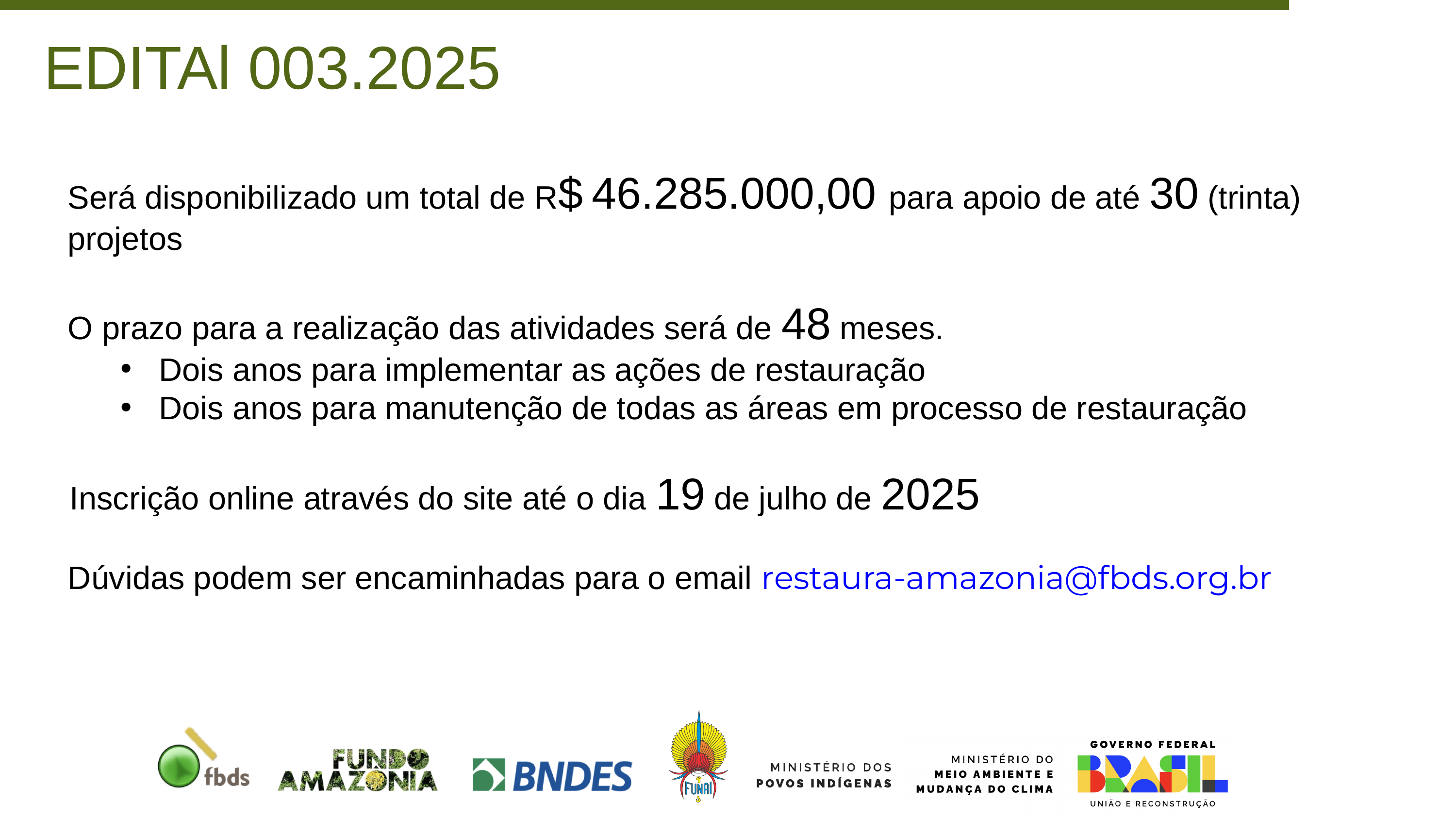

EDITAl 003.2025
Será disponibilizado um total de R$ 46.285.000,00 para apoio de até 30 (trinta) projetos

O prazo para a realização das atividades será de 48 meses.
Dois anos para implementar as ações de restauração
Dois anos para manutenção de todas as áreas em processo de restauração

Inscrição online através do site até o dia 19 de julho de 2025

Dúvidas podem ser encaminhadas para o email restaura-amazonia@fbds.org.br